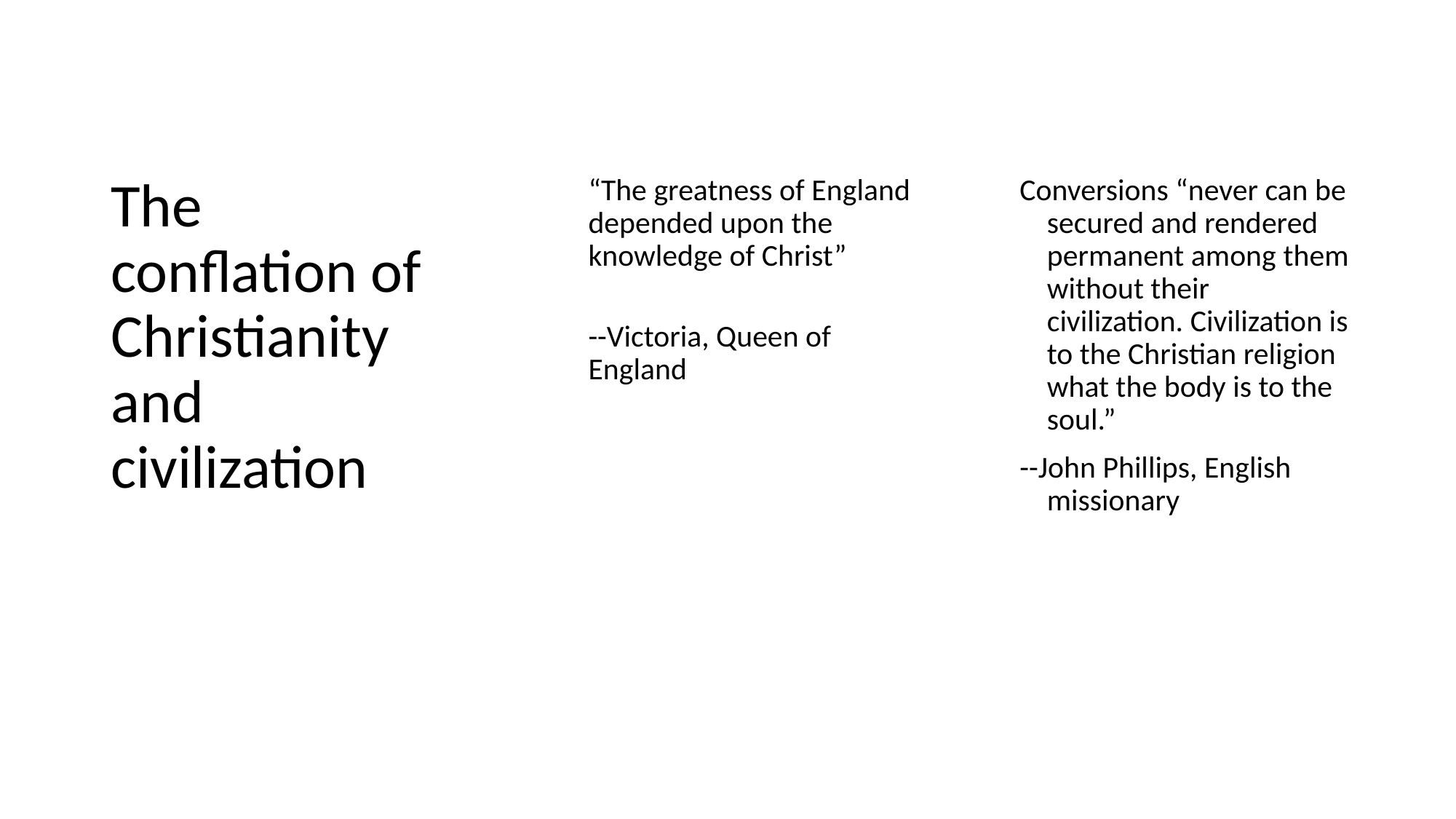

# The conflation of Christianity and civilization
“The greatness of England depended upon the knowledge of Christ”

--Victoria, Queen of England
Conversions “never can be secured and rendered permanent among them without their civilization. Civilization is to the Christian religion what the body is to the soul.”
--John Phillips, English missionary